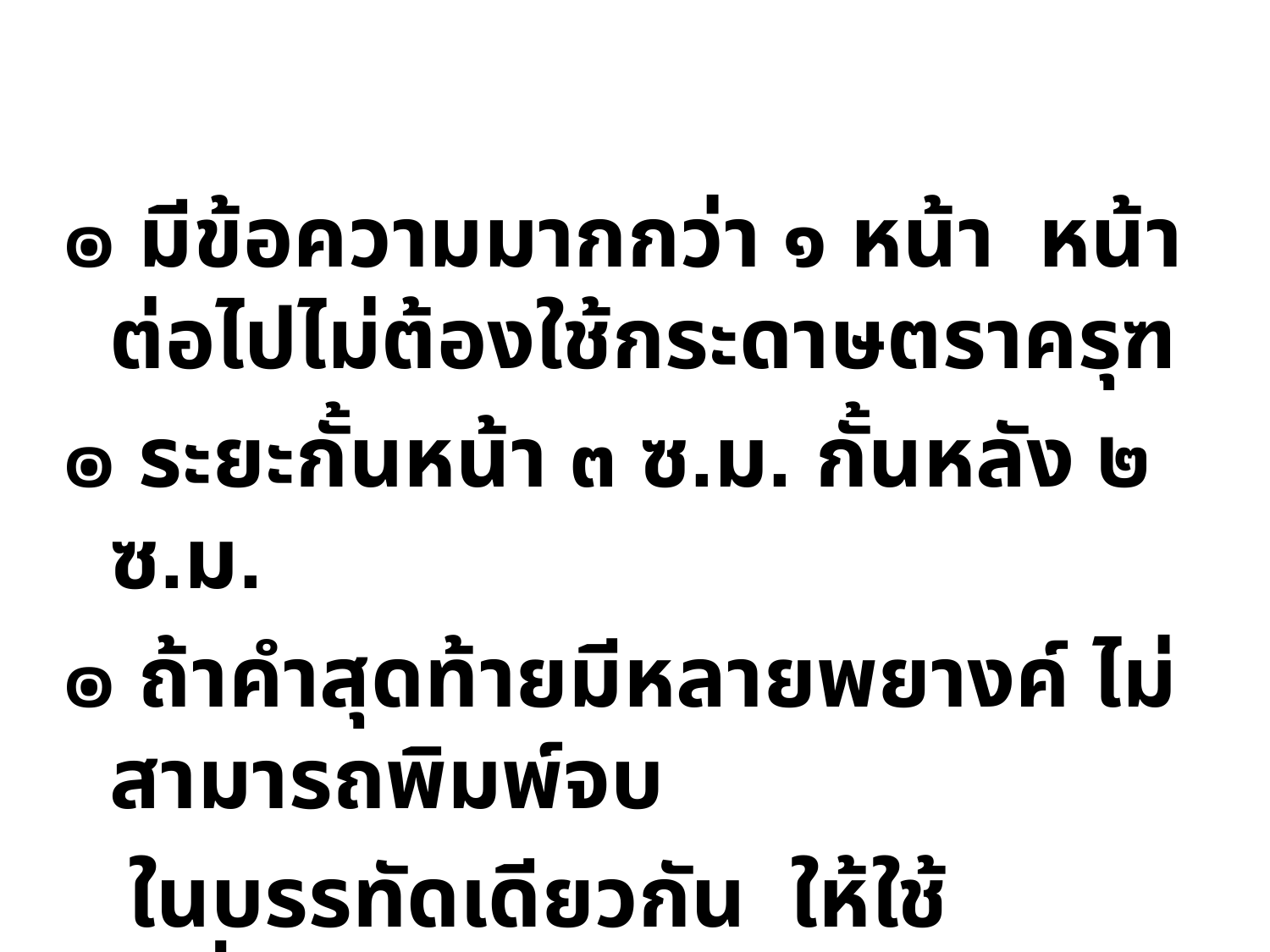

๏ มีข้อความมากกว่า ๑ หน้า  หน้าต่อไปไม่ต้องใช้กระดาษตราครุฑ
๏ ระยะกั้นหน้า ๓ ซ.ม. กั้นหลัง ๒ ซ.ม.
๏ ถ้าคำสุดท้ายมีหลายพยางค์ ไม่สามารถพิมพ์จบ
   ในบรรทัดเดียวกัน  ให้ใช้เครื่องหมาย – (ยติภังค์)